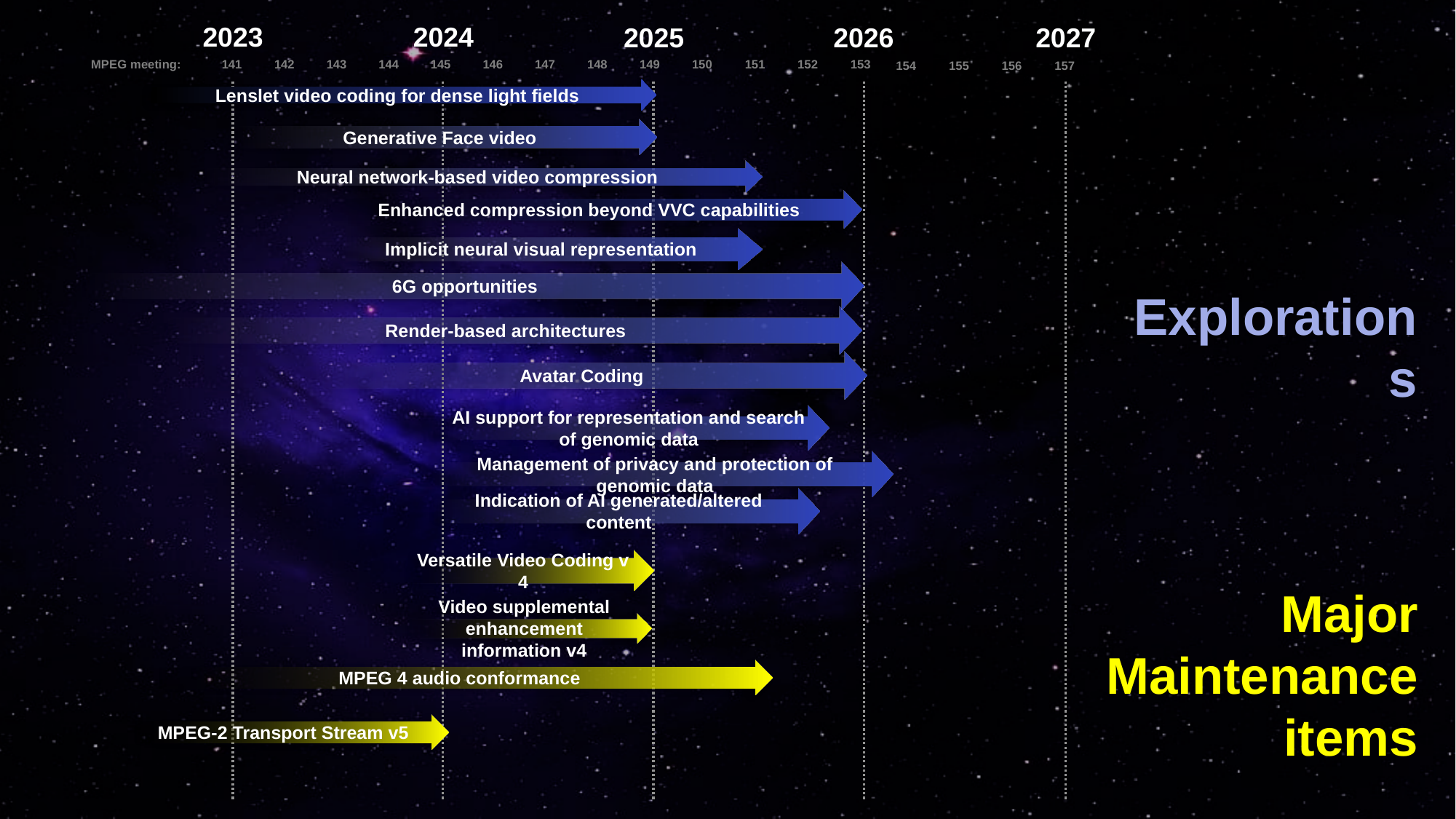

2023
2024
2025
2026
2027
MPEG meeting:
141
142
143
144
145
146
147
148
149
150
151
152
153
154
155
156
157
Lenslet video coding for dense light fields
Neural network-based video compression
Enhanced compression beyond VVC capabilities
Implicit neural visual representation
Explorations
Major Maintenance items
Generative Face video
6G opportunities
Render-based architectures
Avatar Coding
AI support for representation and search of genomic data
Management of privacy and protection of genomic data
Indication of AI generated/altered content
Versatile Video Coding v 4
Video supplemental enhancement information v4
MPEG 4 audio conformance
MPEG-2 Transport Stream v5